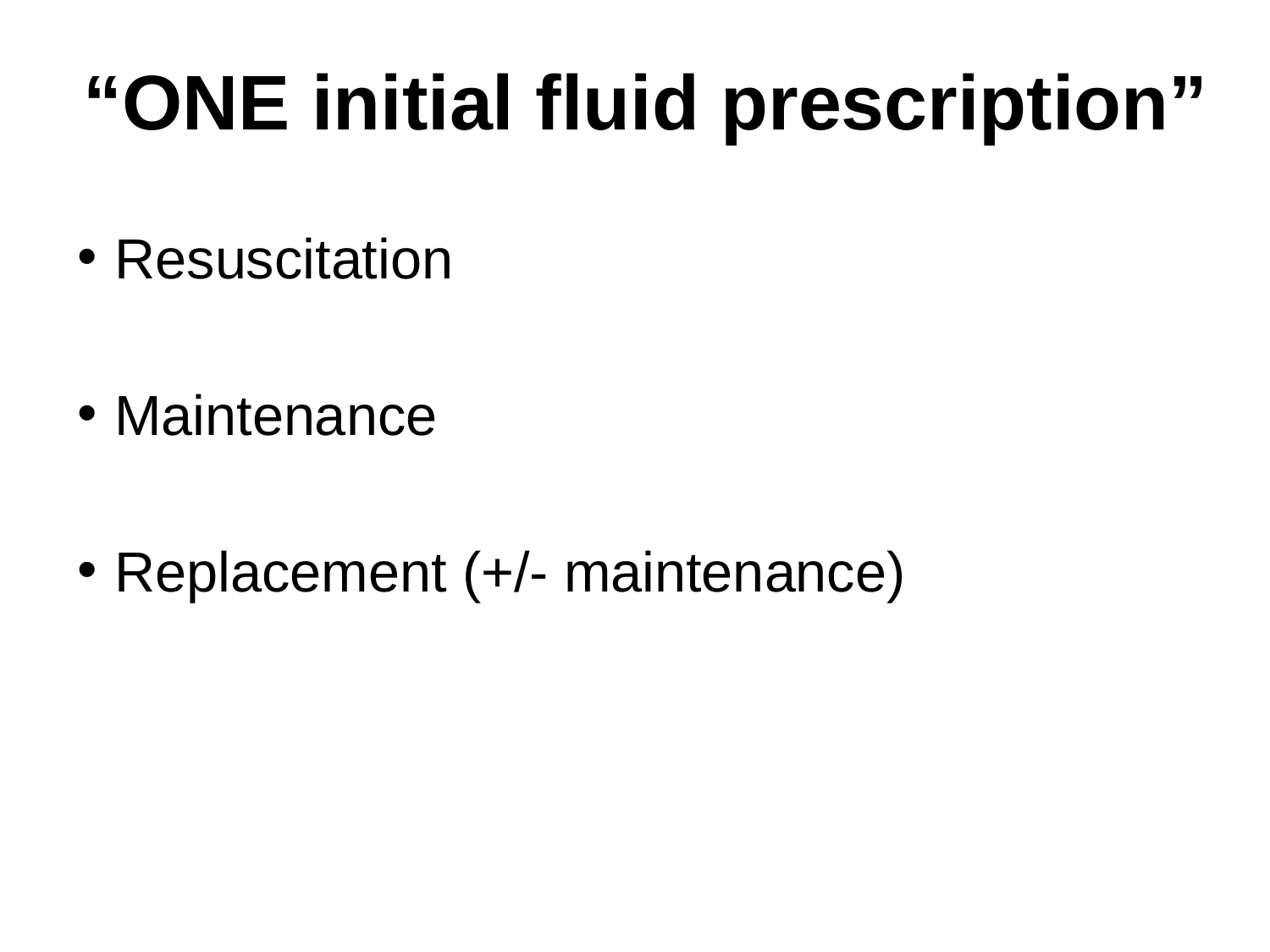

“ONE initial fluid prescription”
Resuscitation

Maintenance

Replacement (+/- maintenance)